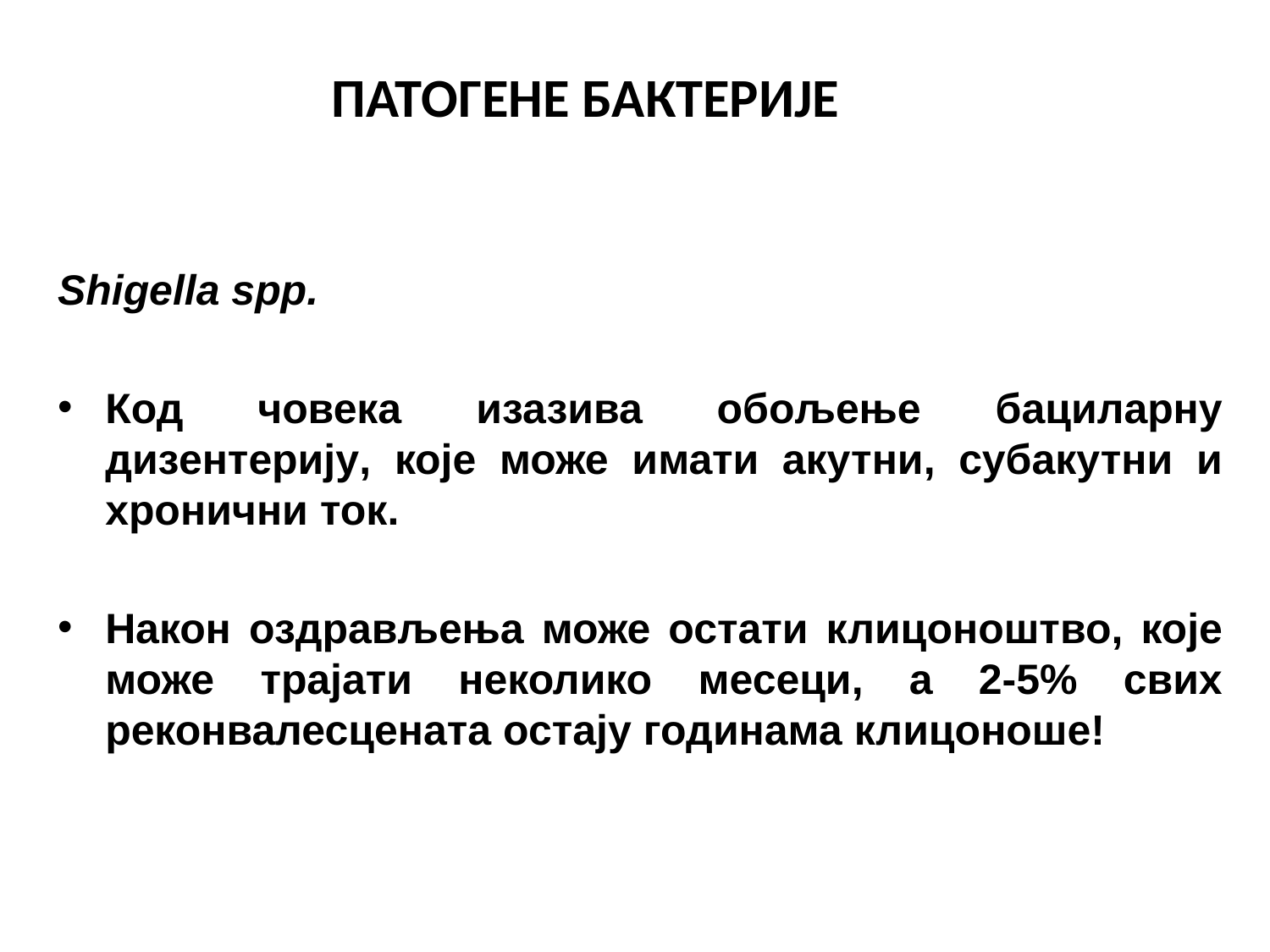

ПАТОГЕНЕ БАКТЕРИЈЕ
Shigella spp.

Код човека изазива обољење бациларну дизентерију, које може имати акутни, субакутни и хронични ток.

Након оздрављења може остати клицоноштво, које може трајати неколико месеци, а 2-5% свих реконвалесцената остају годинама клицоноше!